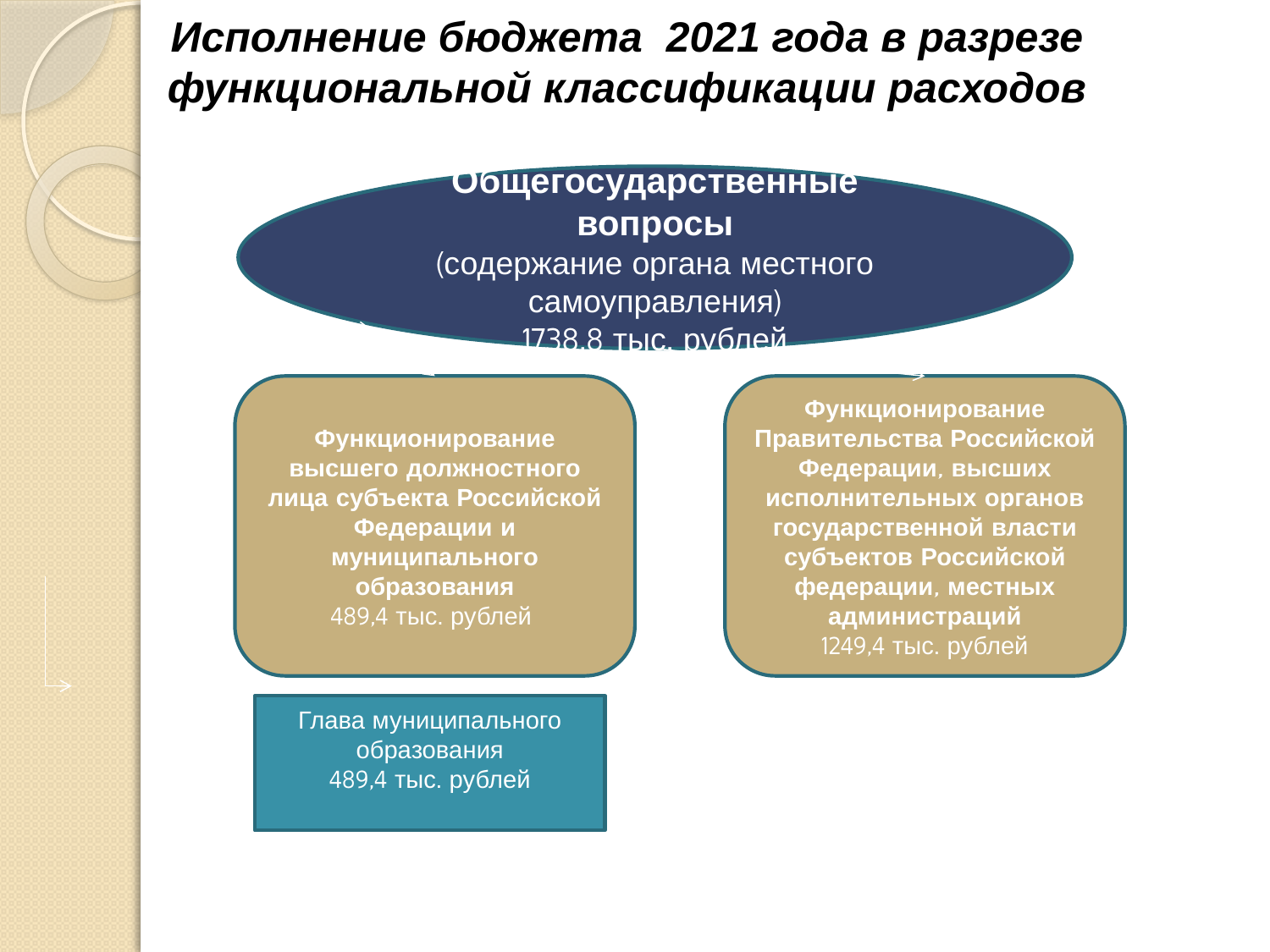

Исполнение бюджета  2021 года в разрезе функциональной классификации расходов
Общегосударственные вопросы
(содержание органа местного самоуправления)
1738,8 тыс. рублей
Функционирование высшего должностного лица субъекта Российской Федерации и муниципального образования
489,4 тыс. рублей
Функционирование Правительства Российской Федерации, высших исполнительных органов государственной власти субъектов Российской федерации, местных администраций
1249,4 тыс. рублей
Глава муниципального образования
489,4 тыс. рублей